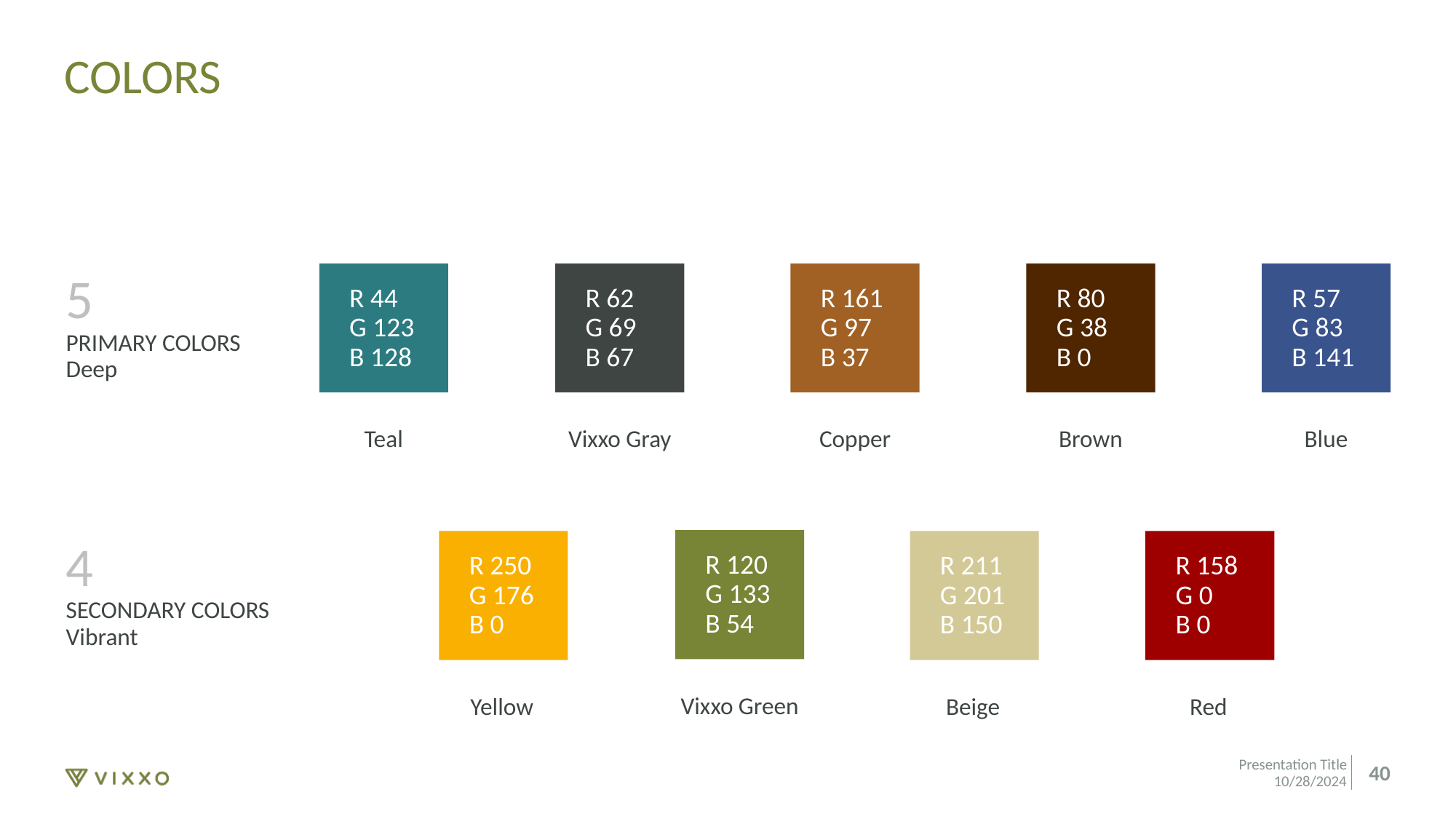

# Colors
5
Primary Colors
Deep
R 44
G 123
B 128
Teal
R 62
G 69
B 67
Vixxo Gray
R 161
G 97
B 37
Copper
R 80
G 38
B 0
Brown
R 57
G 83
B 141
Blue
4
Secondary Colors
Vibrant
R 120
G 133
B 54
Vixxo Green
R 250
G 176
B 0
Yellow
R 211
G 201
B 150
Beige
R 158
G 0
B 0
Red
10/28/2024
40
Presentation Title